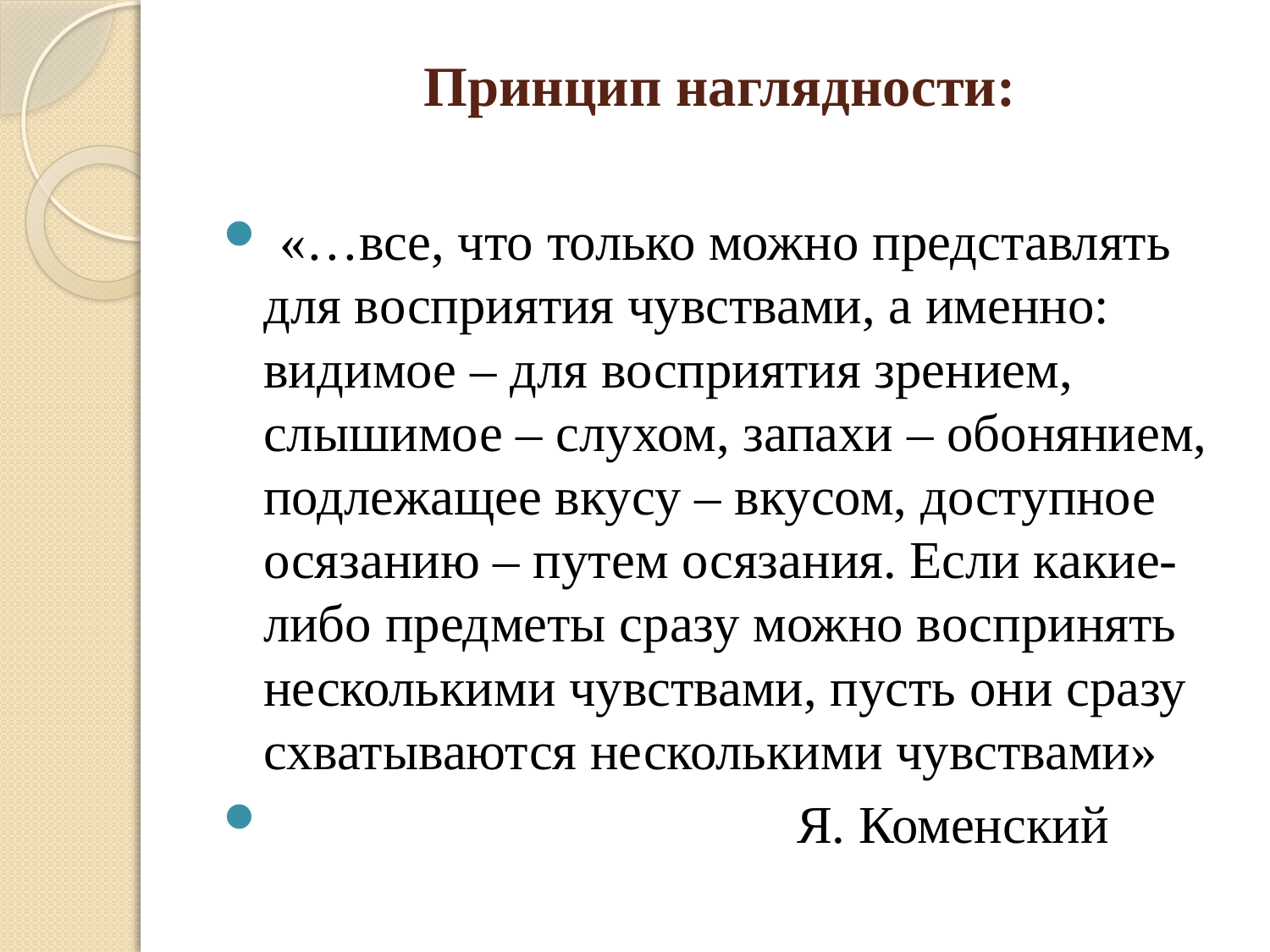

# Принцип наглядности:
 «…все, что только можно представлять для восприятия чувствами, а именно: видимое – для восприятия зрением, слышимое – слухом, запахи – обонянием, подлежащее вкусу – вкусом, доступное осязанию – путем осязания. Если какие-либо предметы сразу можно воспринять несколькими чувствами, пусть они сразу схватываются несколькими чувствами»
                                        Я. Коменский